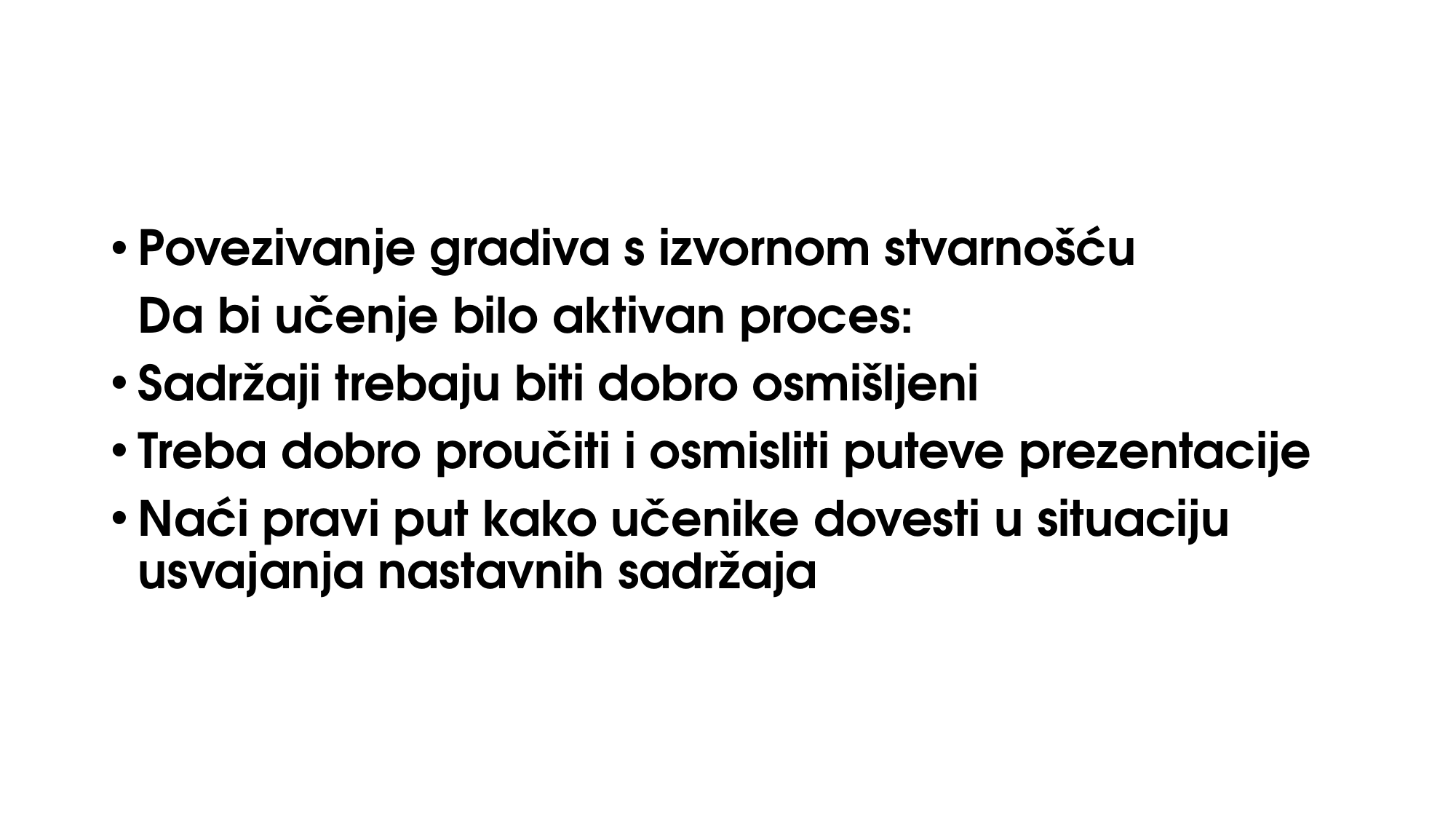

#
Povezivanje gradiva s izvornom stvarnošću
  Da bi učenje bilo aktivan proces:
Sadržaji trebaju biti dobro osmišljeni
Treba dobro proučiti i osmisliti puteve prezentacije
Naći pravi put kako učenike dovesti u situaciju usvajanja nastavnih sadržaja